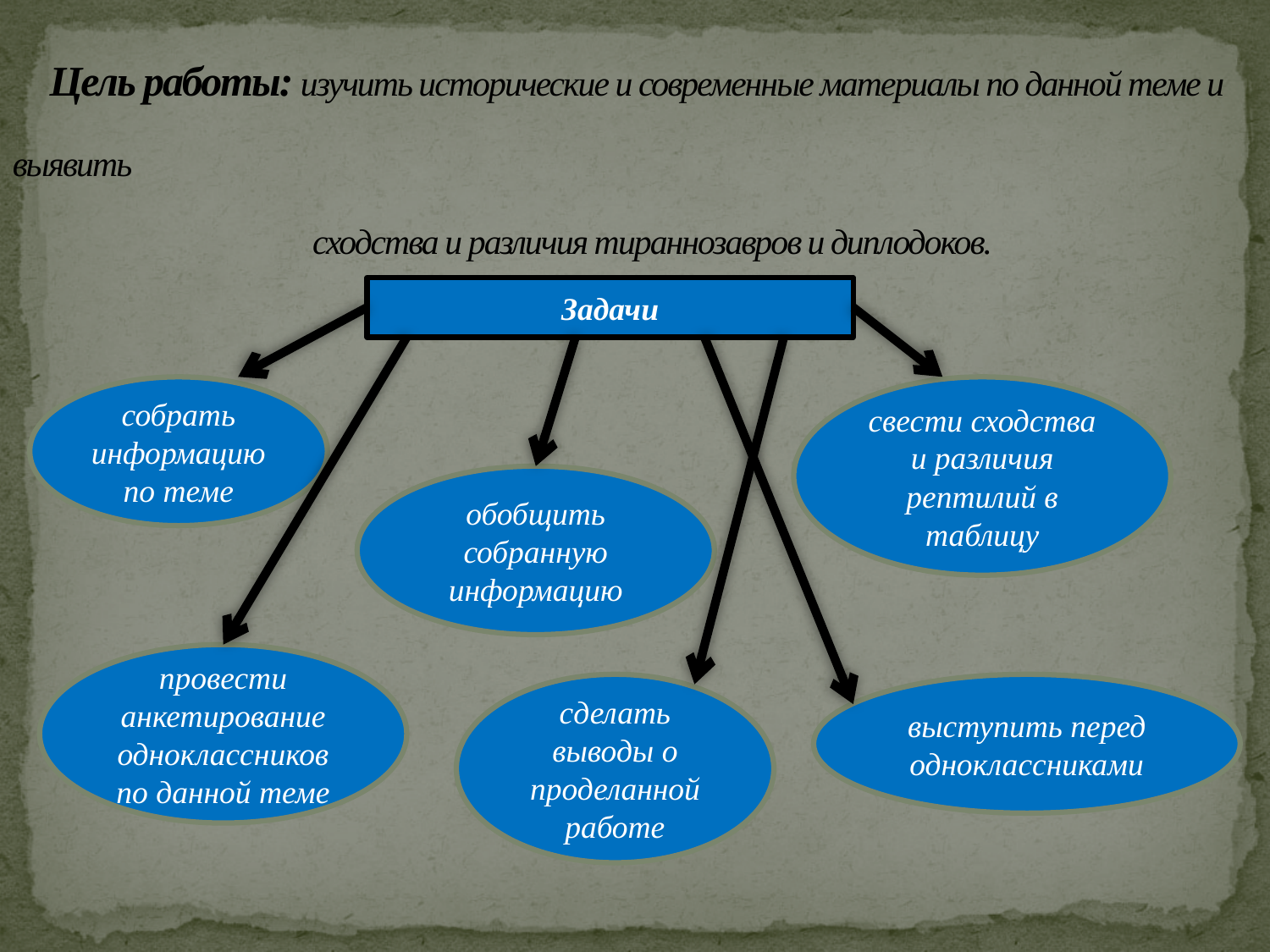

# Цель работы: изучить исторические и современные материалы по данной теме и выявить сходства и различия тираннозавров и диплодоков.
Задачи
собрать информацию по теме
свести сходства и различия рептилий в таблицу
обобщить собранную информацию
провести анкетирование одноклассников по данной теме
сделать выводы о проделанной работе
выступить перед одноклассниками